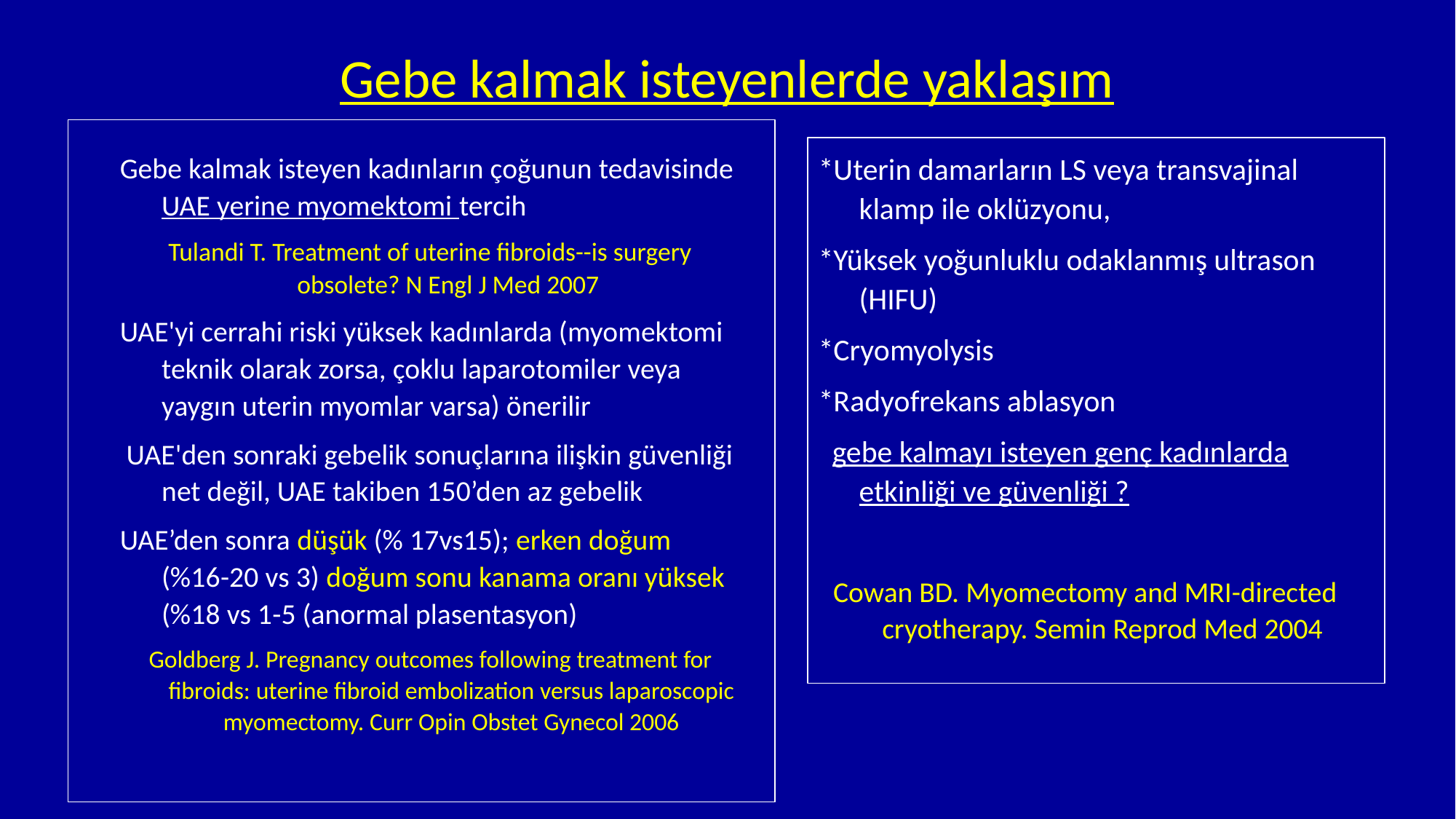

# Gebe kalmak isteyenlerde yaklaşım

Gebe kalmak isteyen kadınların çoğunun tedavisinde UAE yerine myomektomi tercih
Tulandi T. Treatment of uterine fibroids--is surgery obsolete? N Engl J Med 2007
UAE'yi cerrahi riski yüksek kadınlarda (myomektomi teknik olarak zorsa, çoklu laparotomiler veya yaygın uterin myomlar varsa) önerilir
 UAE'den sonraki gebelik sonuçlarına ilişkin güvenliği net değil, UAE takiben 150’den az gebelik
UAE’den sonra düşük (% 17vs15); erken doğum (%16-20 vs 3) doğum sonu kanama oranı yüksek (%18 vs 1-5 (anormal plasentasyon)
Goldberg J. Pregnancy outcomes following treatment for fibroids: uterine fibroid embolization versus laparoscopic myomectomy. Curr Opin Obstet Gynecol 2006
*Uterin damarların LS veya transvajinal klamp ile oklüzyonu,
*Yüksek yoğunluklu odaklanmış ultrason (HIFU)
*Cryomyolysis
*Radyofrekans ablasyon
  gebe kalmayı isteyen genç kadınlarda etkinliği ve güvenliği ?

Cowan BD. Myomectomy and MRI-directed cryotherapy. Semin Reprod Med 2004